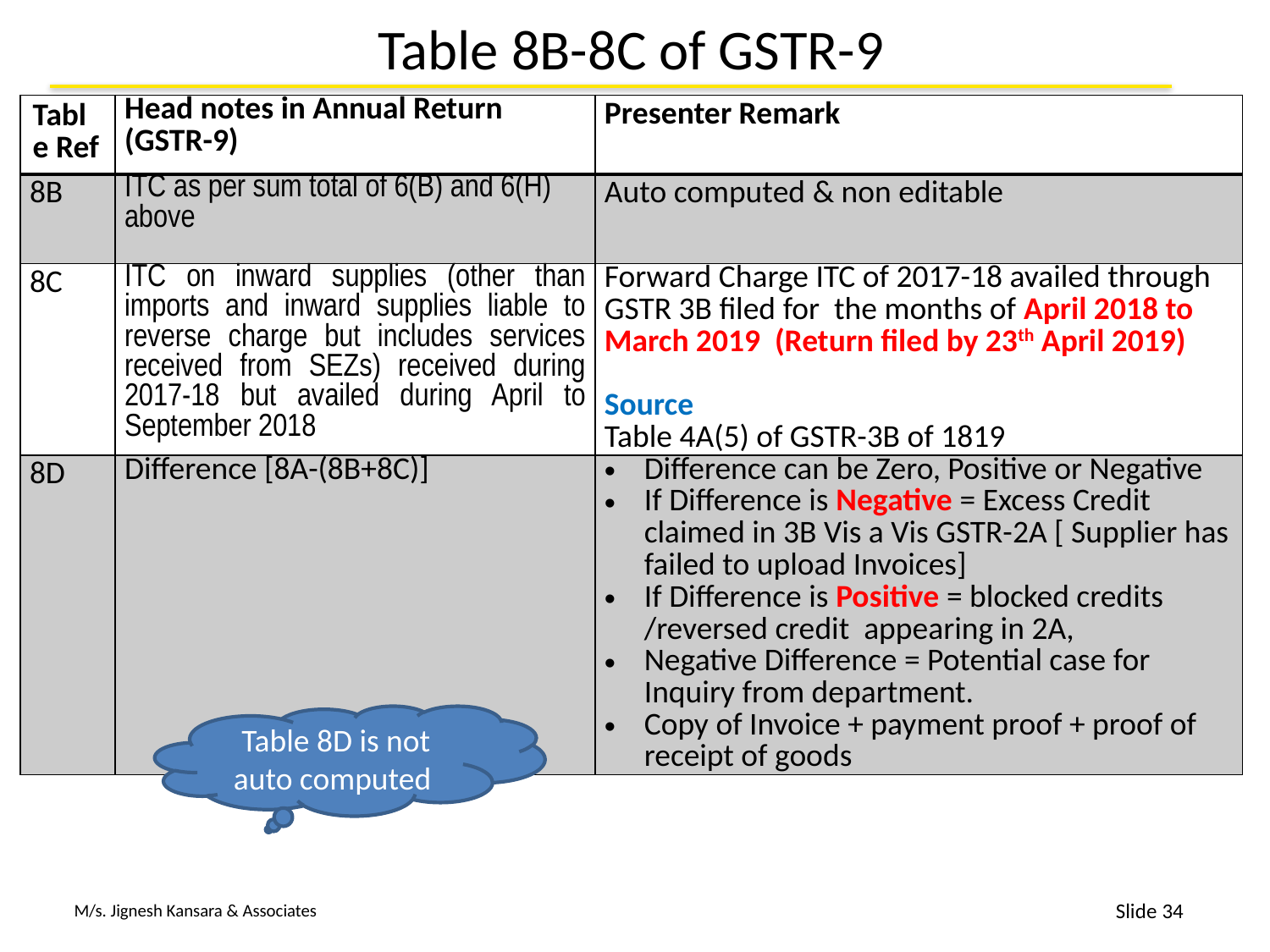

# Table 8B-8C of GSTR-9
| Table Ref | Head notes in Annual Return (GSTR-9) | Presenter Remark |
| --- | --- | --- |
| 8B | ITC as per sum total of 6(B) and 6(H) above | Auto computed & non editable |
| 8C | ITC on inward supplies (other than imports and inward supplies liable to reverse charge but includes services received from SEZs) received during 2017-18 but availed during April to September 2018 | Forward Charge ITC of 2017-18 availed through GSTR 3B filed for the months of April 2018 to March 2019 (Return filed by 23th April 2019) Source Table 4A(5) of GSTR-3B of 1819 |
| 8D | Difference [8A-(8B+8C)] | Difference can be Zero, Positive or Negative If Difference is Negative = Excess Credit claimed in 3B Vis a Vis GSTR-2A [ Supplier has failed to upload Invoices] If Difference is Positive = blocked credits /reversed credit appearing in 2A, Negative Difference = Potential case for Inquiry from department. Copy of Invoice + payment proof + proof of receipt of goods |

Table 8D is not auto computed
34